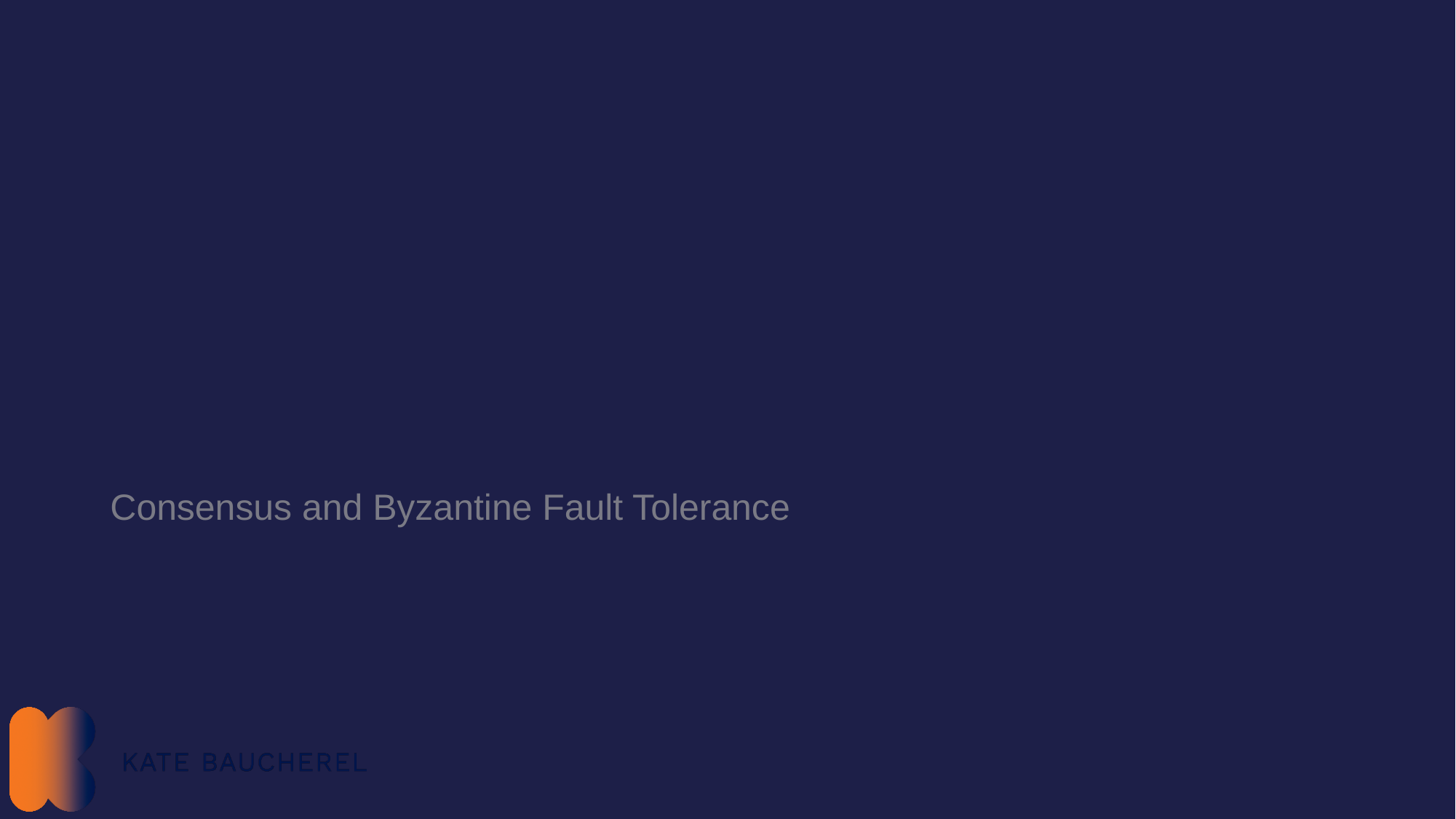

# Securing a blockchain
Consensus and Byzantine Fault Tolerance